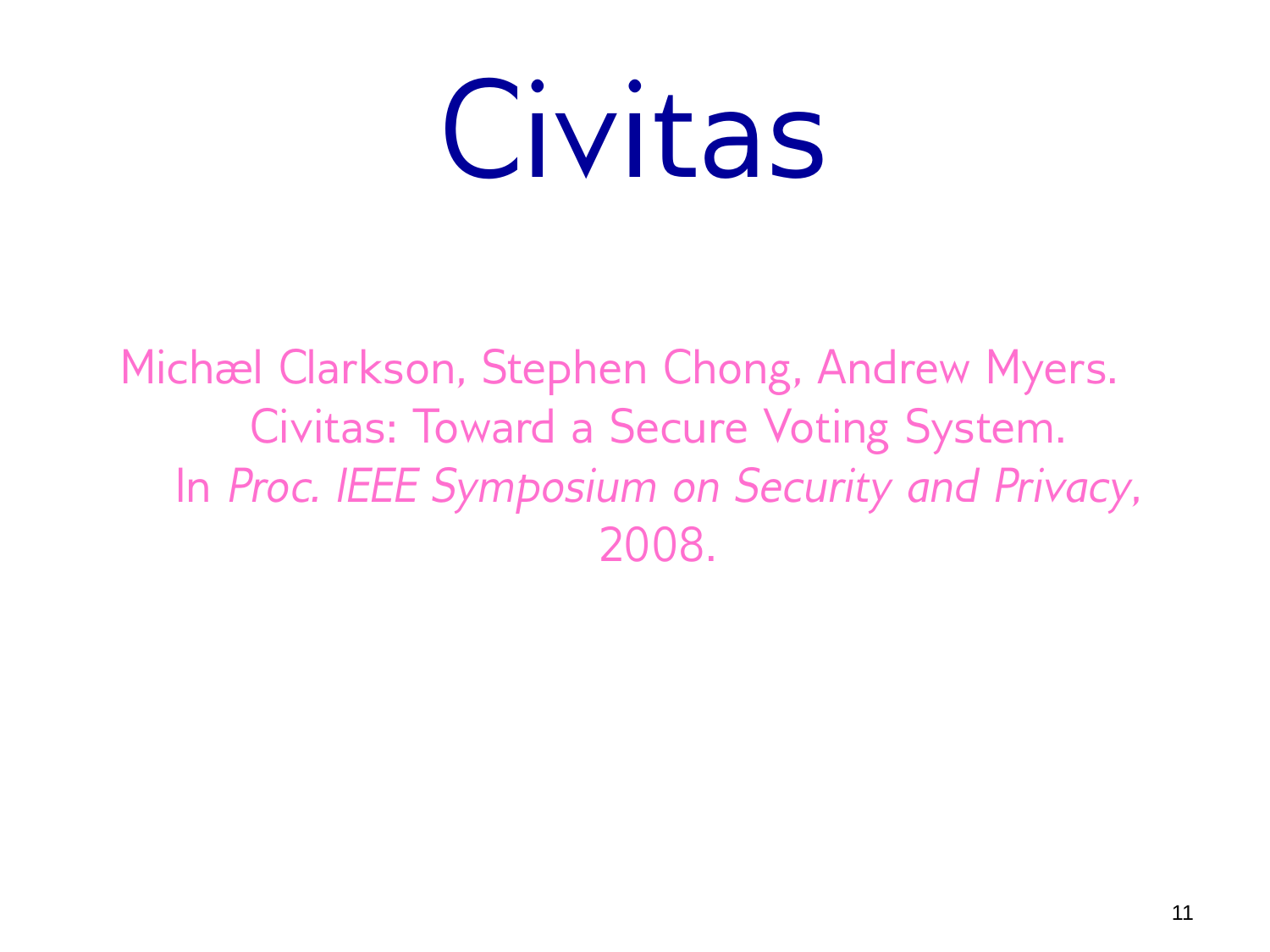

# Civitas
Michael Clarkson, Stephen Chong, Andrew Myers.
Civitas: Toward a Secure Voting System.
In Proc. IEEE Symposium on Security and Privacy, 2008.
11